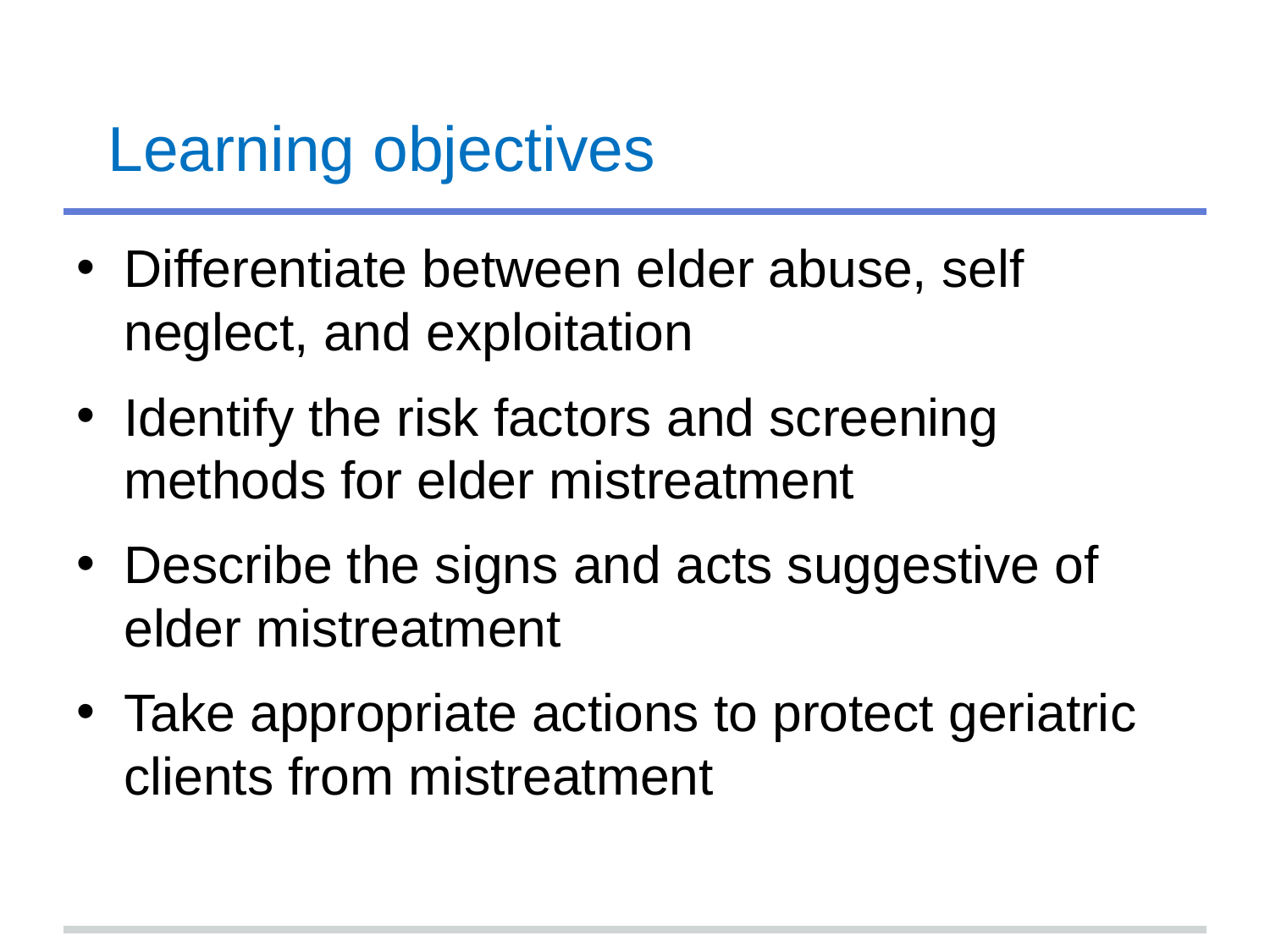

# Learning objectives
Differentiate between elder abuse, self neglect, and exploitation
Identify the risk factors and screening methods for elder mistreatment
Describe the signs and acts suggestive of elder mistreatment
Take appropriate actions to protect geriatric clients from mistreatment